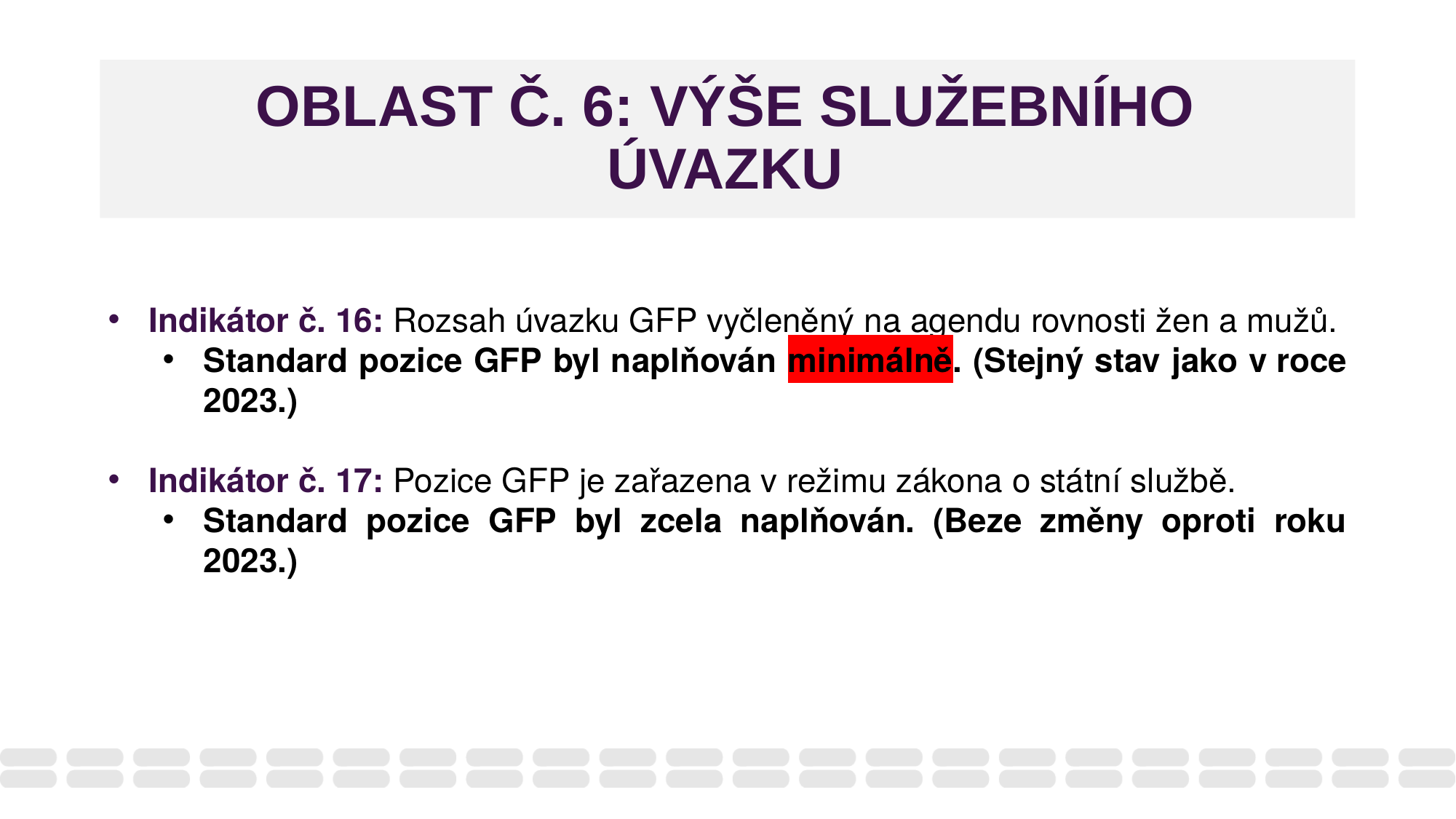

# Oblast č. 6: Výše služebního úvazku
Indikátor č. 16: Rozsah úvazku GFP vyčleněný na agendu rovnosti žen a mužů.
Standard pozice GFP byl naplňován minimálně. (Stejný stav jako v roce 2023.)

Indikátor č. 17: Pozice GFP je zařazena v režimu zákona o státní službě.
Standard pozice GFP byl zcela naplňován. (Beze změny oproti roku 2023.)